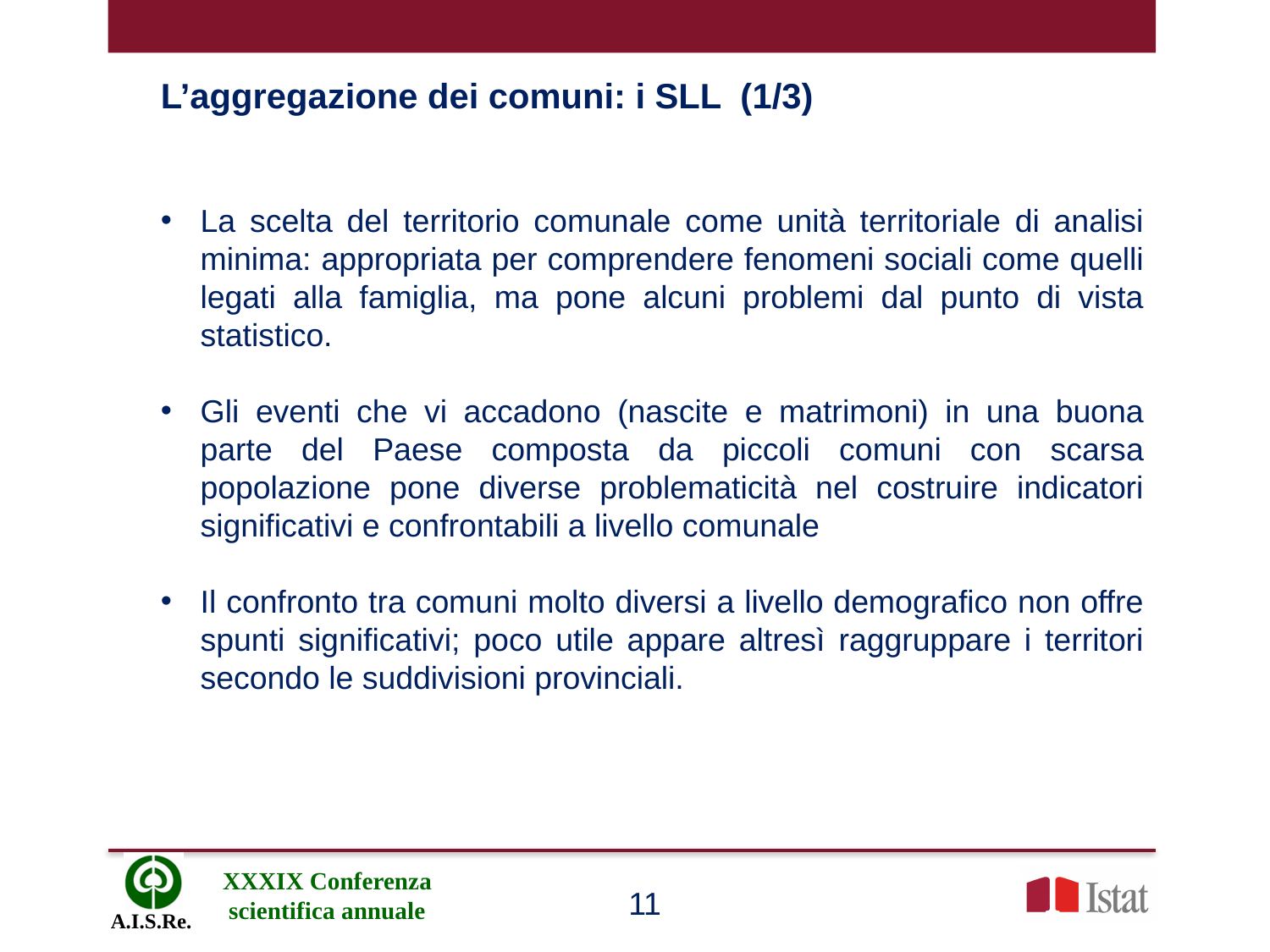

L’aggregazione dei comuni: i SLL  (1/3)

La scelta del territorio comunale come unità territoriale di analisi minima: appropriata per comprendere fenomeni sociali come quelli legati alla famiglia, ma pone alcuni problemi dal punto di vista statistico.

Gli eventi che vi accadono (nascite e matrimoni) in una buona parte del Paese composta da piccoli comuni con scarsa popolazione pone diverse problematicità nel costruire indicatori significativi e confrontabili a livello comunale

Il confronto tra comuni molto diversi a livello demografico non offre spunti significativi; poco utile appare altresì raggruppare i territori secondo le suddivisioni provinciali.
11